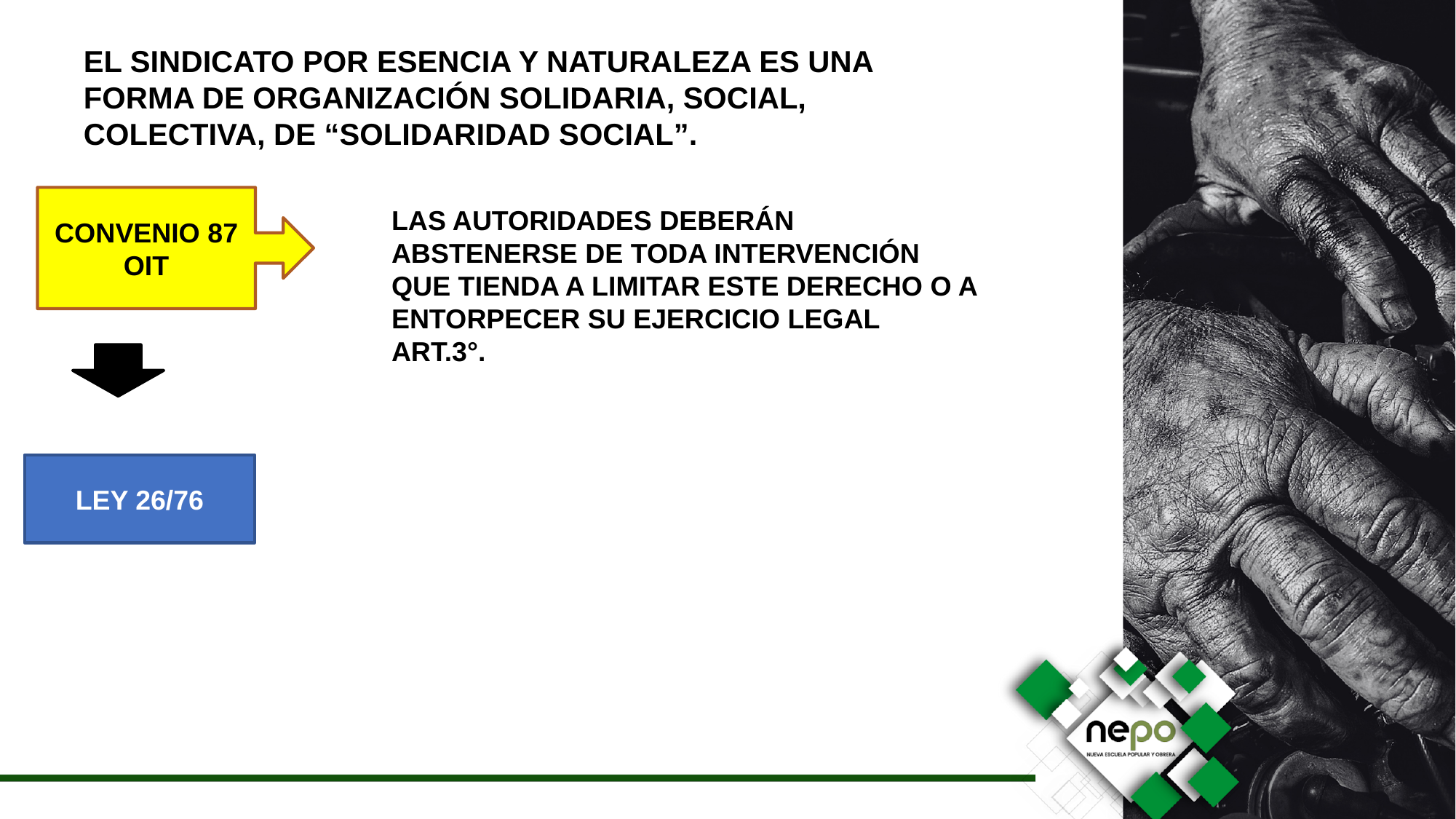

EL SINDICATO POR ESENCIA Y NATURALEZA ES UNA FORMA DE ORGANIZACIÓN SOLIDARIA, SOCIAL, COLECTIVA, DE “SOLIDARIDAD SOCIAL”.
CONVENIO 87 OIT
LAS AUTORIDADES DEBERÁN ABSTENERSE DE TODA INTERVENCIÓN QUE TIENDA A LIMITAR ESTE DERECHO O A ENTORPECER SU EJERCICIO LEGAL
ART.3°.

LEY 26/76